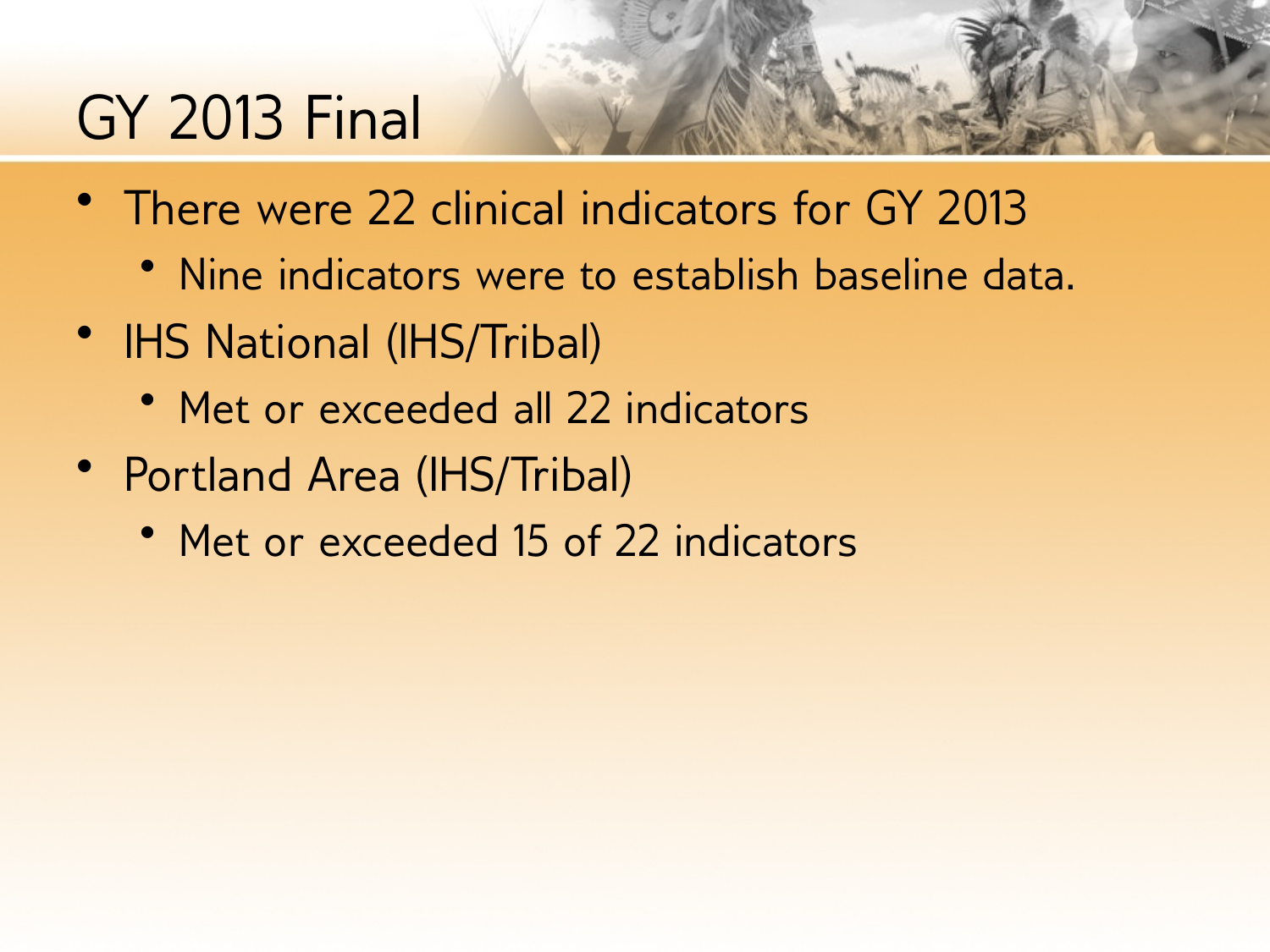

# GY 2013 Final
There were 22 clinical indicators for GY 2013
Nine indicators were to establish baseline data.
IHS National (IHS/Tribal)
Met or exceeded all 22 indicators
Portland Area (IHS/Tribal)
Met or exceeded 15 of 22 indicators